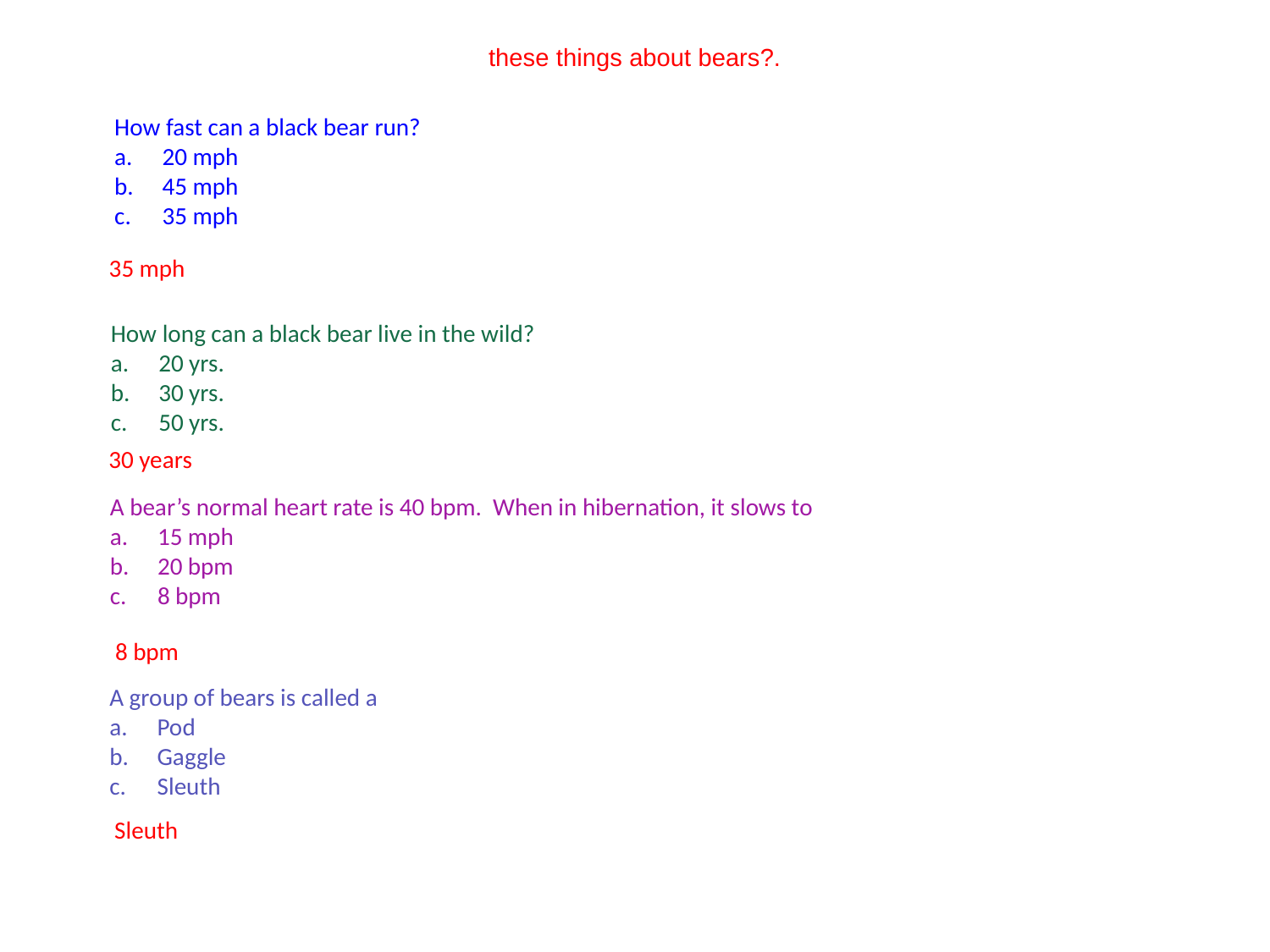

# these things about bears?.
How fast can a black bear run?
20 mph
45 mph
35 mph
35 mph
How long can a black bear live in the wild?
20 yrs.
30 yrs.
50 yrs.
30 years

A bear’s normal heart rate is 40 bpm.  When in hibernation, it slows to
15 mph
20 bpm
8 bpm
8 bpm
A group of bears is called a
Pod
Gaggle
Sleuth
Sleuth